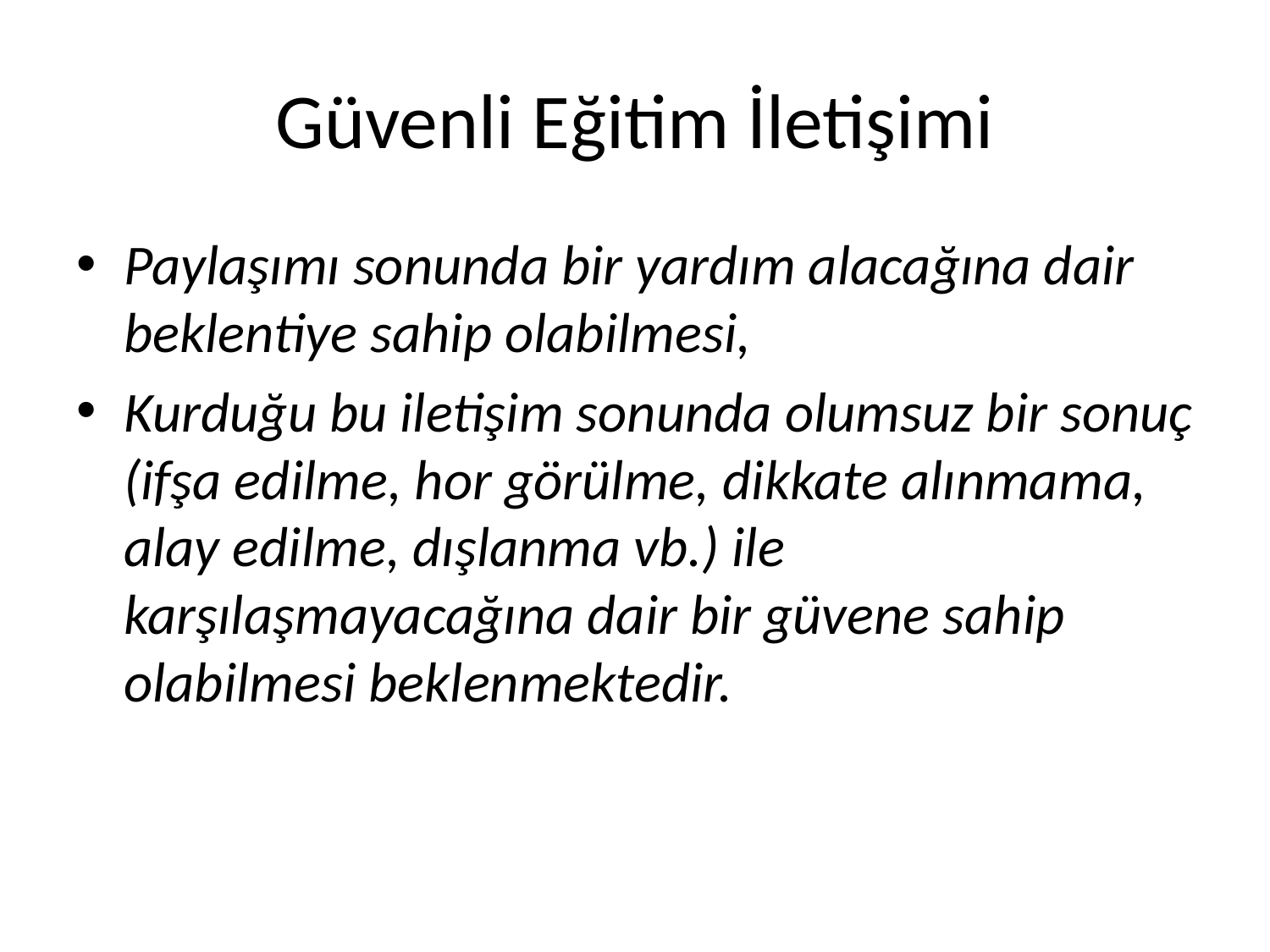

# Güvenli Eğitim İletişimi
Paylaşımı sonunda bir yardım alacağına dair beklentiye sahip olabilmesi,
Kurduğu bu iletişim sonunda olumsuz bir sonuç (ifşa edilme, hor görülme, dikkate alınmama, alay edilme, dışlanma vb.) ile karşılaşmayacağına dair bir güvene sahip olabilmesi beklenmektedir.